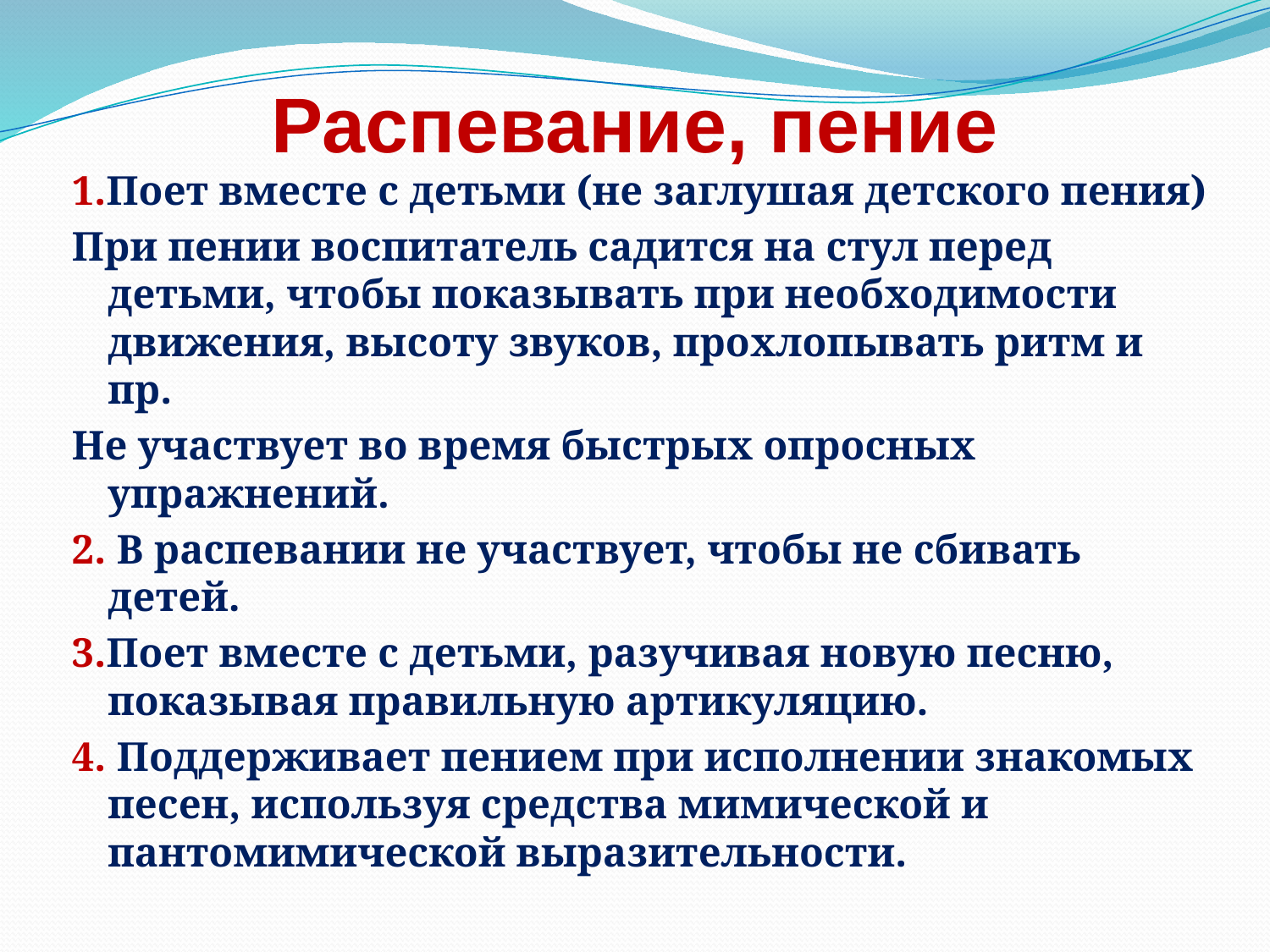

# Распевание, пение
1.Поет вместе с детьми (не заглушая детского пения)
При пении воспитатель садится на стул перед детьми, чтобы показывать при необходимости движения, высоту звуков, прохлопывать ритм и пр.
Не участвует во время быстрых опросных упражнений.
2. В распевании не участвует, чтобы не сбивать детей.
3.Поет вместе с детьми, разучивая новую песню, показывая правильную артикуляцию.
4. Поддерживает пением при исполнении знакомых песен, используя средства мимической и пантомимической выразительности.